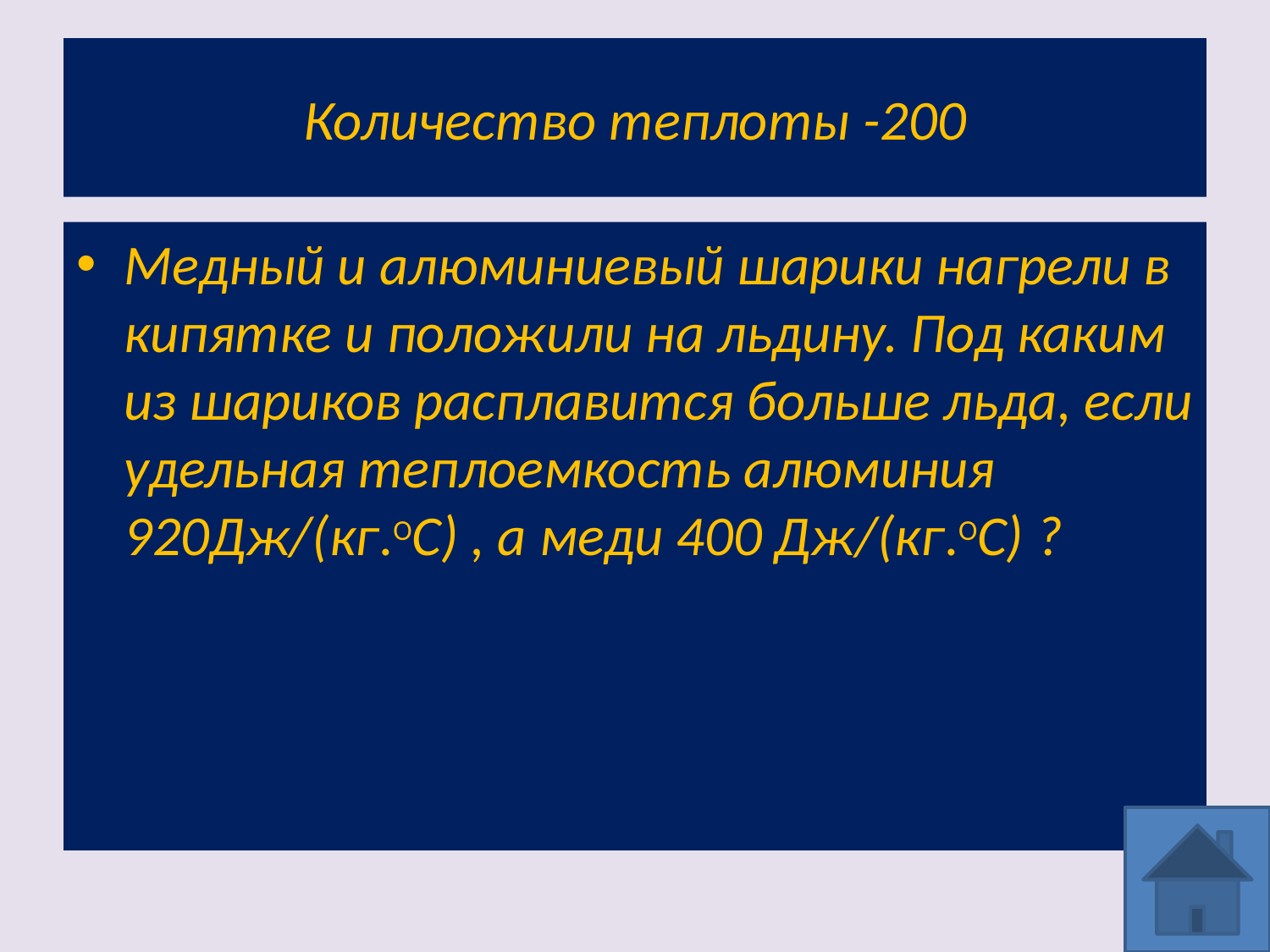

# Количество теплоты -200
Медный и алюминиевый шарики нагрели в кипятке и положили на льдину. Под каким из шариков расплавится больше льда, если удельная теплоемкость алюминия 920Дж/(кг.ОС) , а меди 400 Дж/(кг.ОС) ?